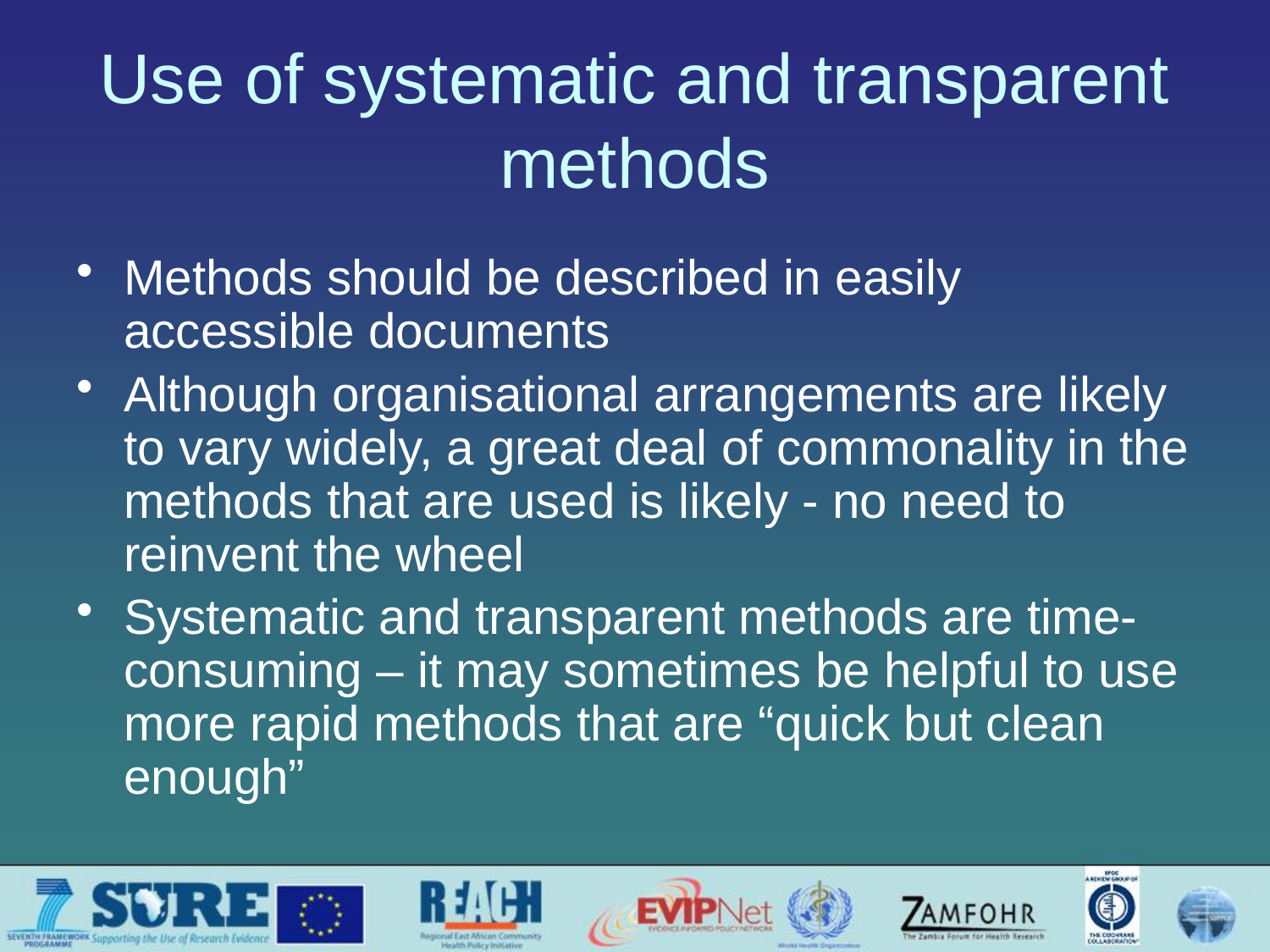

# Use of systematic and transparent methods
Methods should be described in easily accessible documents
Although organisational arrangements are likely to vary widely, a great deal of commonality in the methods that are used is likely - no need to reinvent the wheel
Systematic and transparent methods are time-consuming – it may sometimes be helpful to use more rapid methods that are “quick but clean enough”